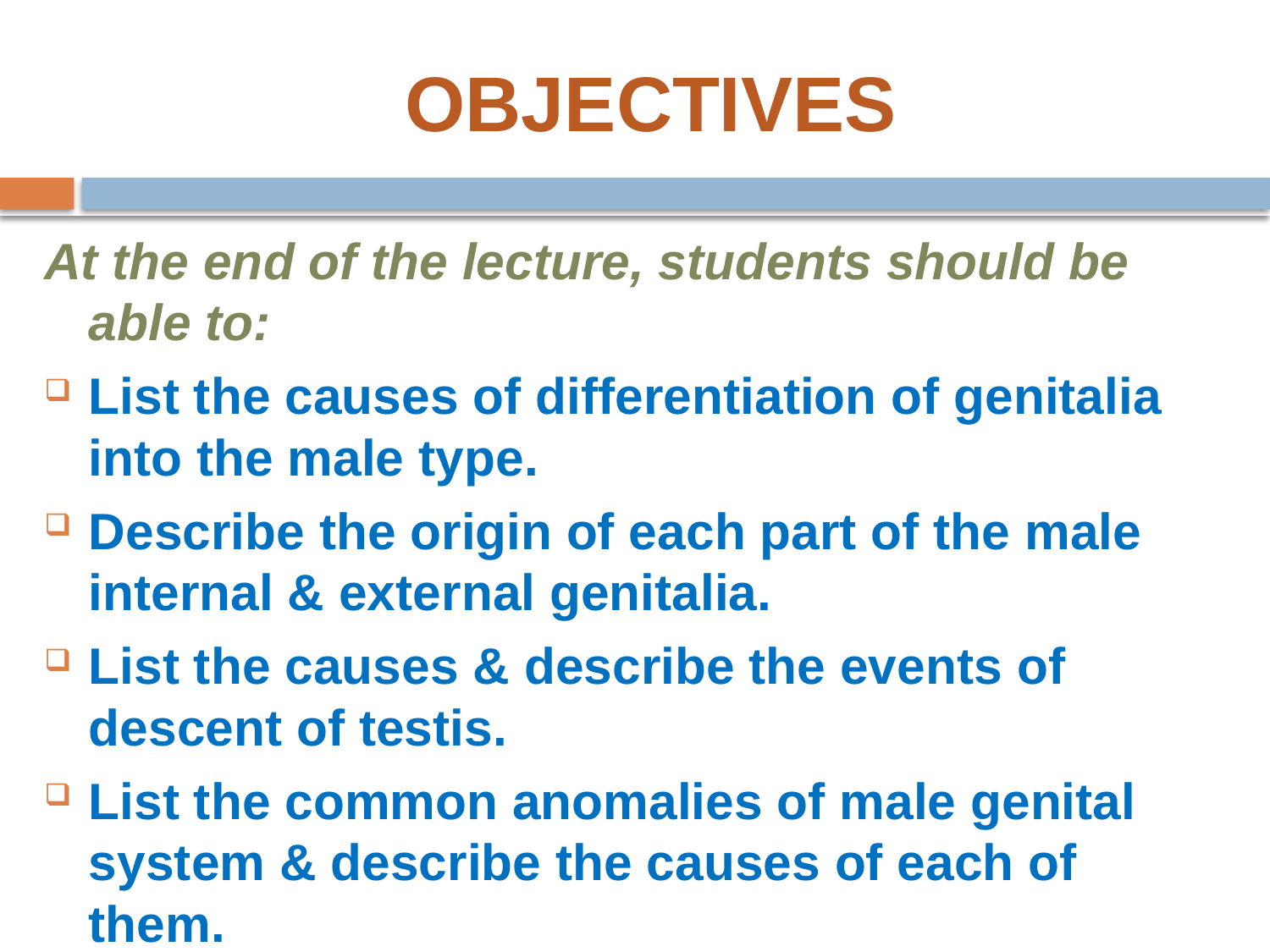

# OBJECTIVES
At the end of the lecture, students should be able to:
List the causes of differentiation of genitalia into the male type.
Describe the origin of each part of the male internal & external genitalia.
List the causes & describe the events of descent of testis.
List the common anomalies of male genital system & describe the causes of each of them.